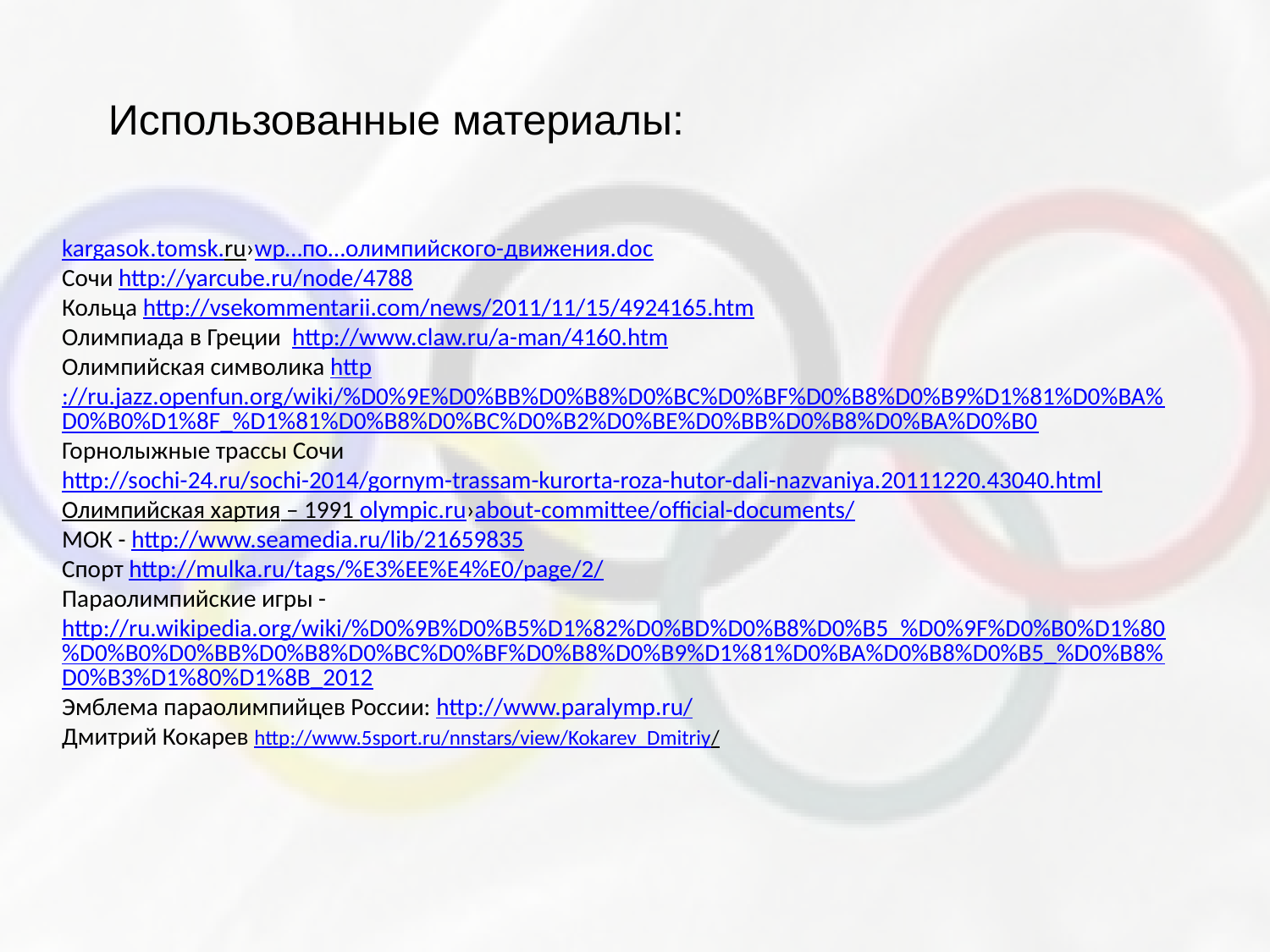

Использованные материалы:
kargasok.tomsk.ru›wp…по…олимпийского-движения.doc
Сочи http://yarcube.ru/node/4788
Кольца http://vsekommentarii.com/news/2011/11/15/4924165.htm
Олимпиада в Греции  http://www.claw.ru/a-man/4160.htm
Олимпийская символика http://ru.jazz.openfun.org/wiki/%D0%9E%D0%BB%D0%B8%D0%BC%D0%BF%D0%B8%D0%B9%D1%81%D0%BA%D0%B0%D1%8F_%D1%81%D0%B8%D0%BC%D0%B2%D0%BE%D0%BB%D0%B8%D0%BA%D0%B0
Горнолыжные трассы Сочи http://sochi-24.ru/sochi-2014/gornym-trassam-kurorta-roza-hutor-dali-nazvaniya.20111220.43040.html
Олимпийская хартия – 1991 olympic.ru›about-committee/official-documents/
МОК - http://www.seamedia.ru/lib/21659835
Спорт http://mulka.ru/tags/%E3%EE%E4%E0/page/2/
Параолимпийские игры - http://ru.wikipedia.org/wiki/%D0%9B%D0%B5%D1%82%D0%BD%D0%B8%D0%B5_%D0%9F%D0%B0%D1%80%D0%B0%D0%BB%D0%B8%D0%BC%D0%BF%D0%B8%D0%B9%D1%81%D0%BA%D0%B8%D0%B5_%D0%B8%D0%B3%D1%80%D1%8B_2012
Эмблема параолимпийцев России: http://www.paralymp.ru/
Дмитрий Кокарев http://www.5sport.ru/nnstars/view/Kokarev_Dmitriy/